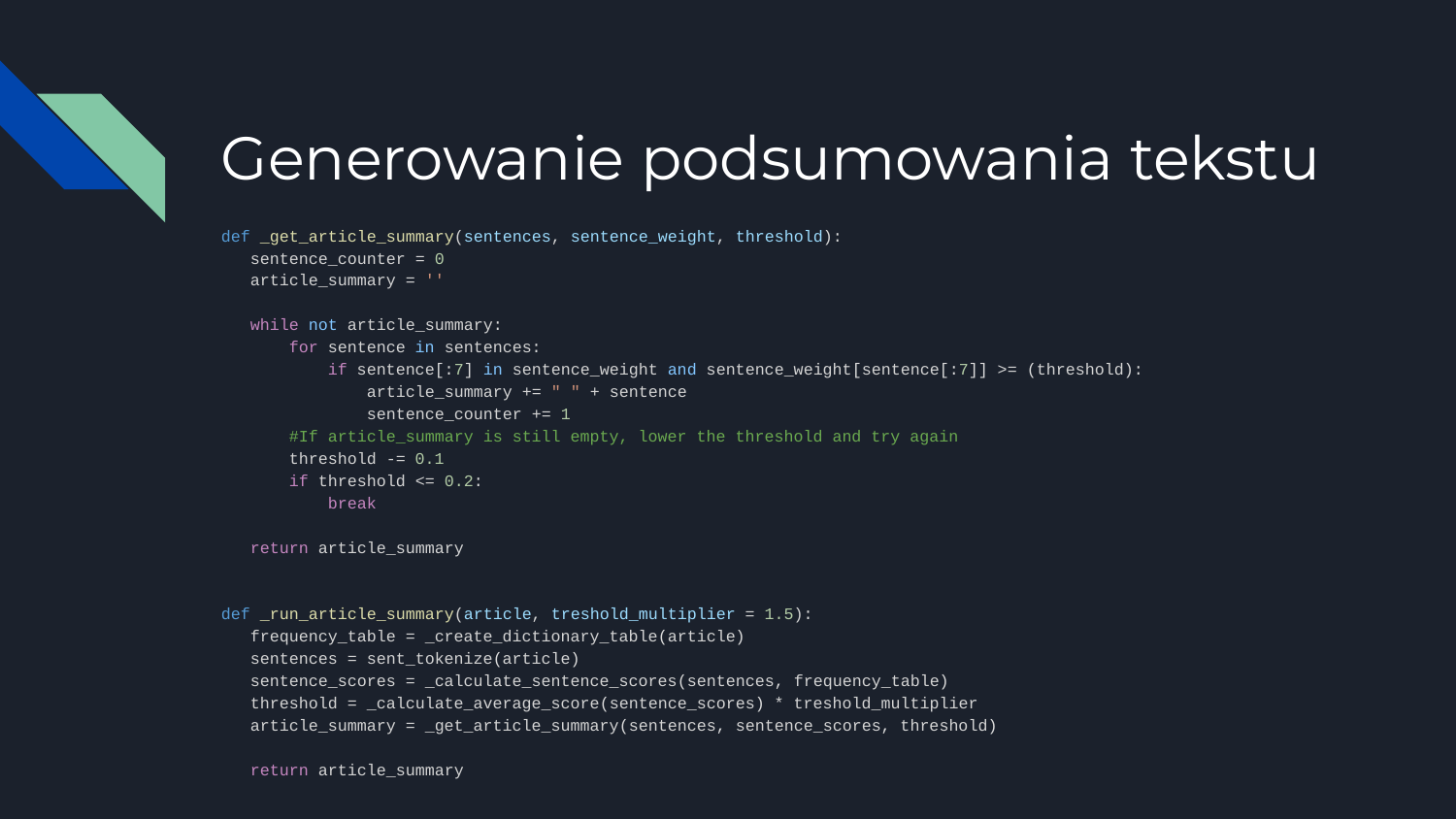

# Generowanie podsumowania tekstu
def _get_article_summary(sentences, sentence_weight, threshold):
   sentence_counter = 0
   article_summary = ''

   while not article_summary:
       for sentence in sentences:
           if sentence[:7] in sentence_weight and sentence_weight[sentence[:7]] >= (threshold):
               article_summary += " " + sentence
               sentence_counter += 1
       #If article_summary is still empty, lower the threshold and try again
       threshold -= 0.1
       if threshold <= 0.2:
           break

   return article_summary

def _run_article_summary(article, treshold_multiplier = 1.5):
   frequency_table = _create_dictionary_table(article)
   sentences = sent_tokenize(article)
   sentence_scores = _calculate_sentence_scores(sentences, frequency_table)
   threshold = _calculate_average_score(sentence_scores) * treshold_multiplier
   article_summary = _get_article_summary(sentences, sentence_scores, threshold)

   return article_summary